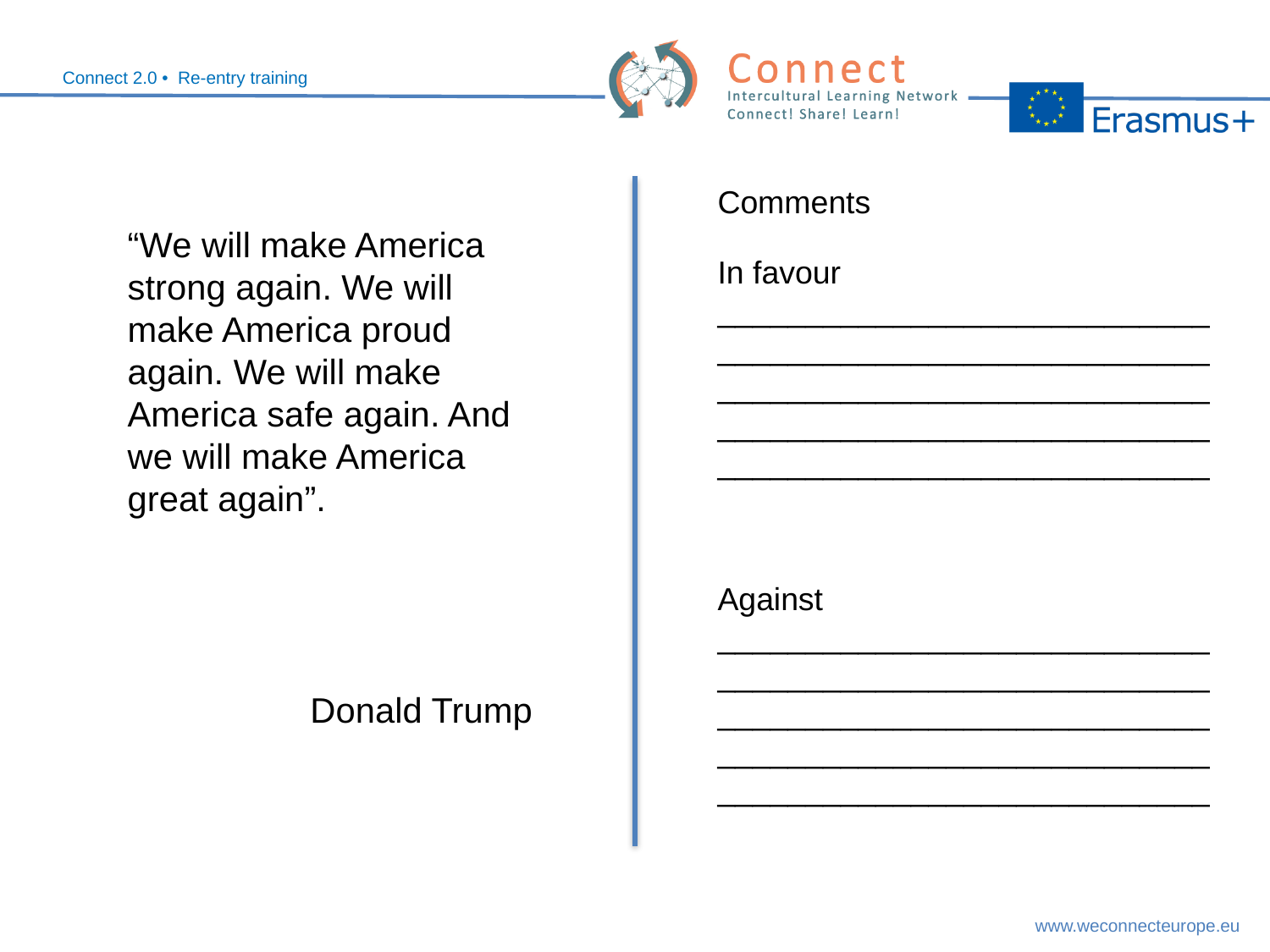

Comments
“We will make America strong again. We will make America proud again. We will make America safe again. And we will make America great again”.

Donald Trump
In favour
____________________________________________________________________________________________________________________________________________
Against
____________________________________________________________________________________________________________________________________________